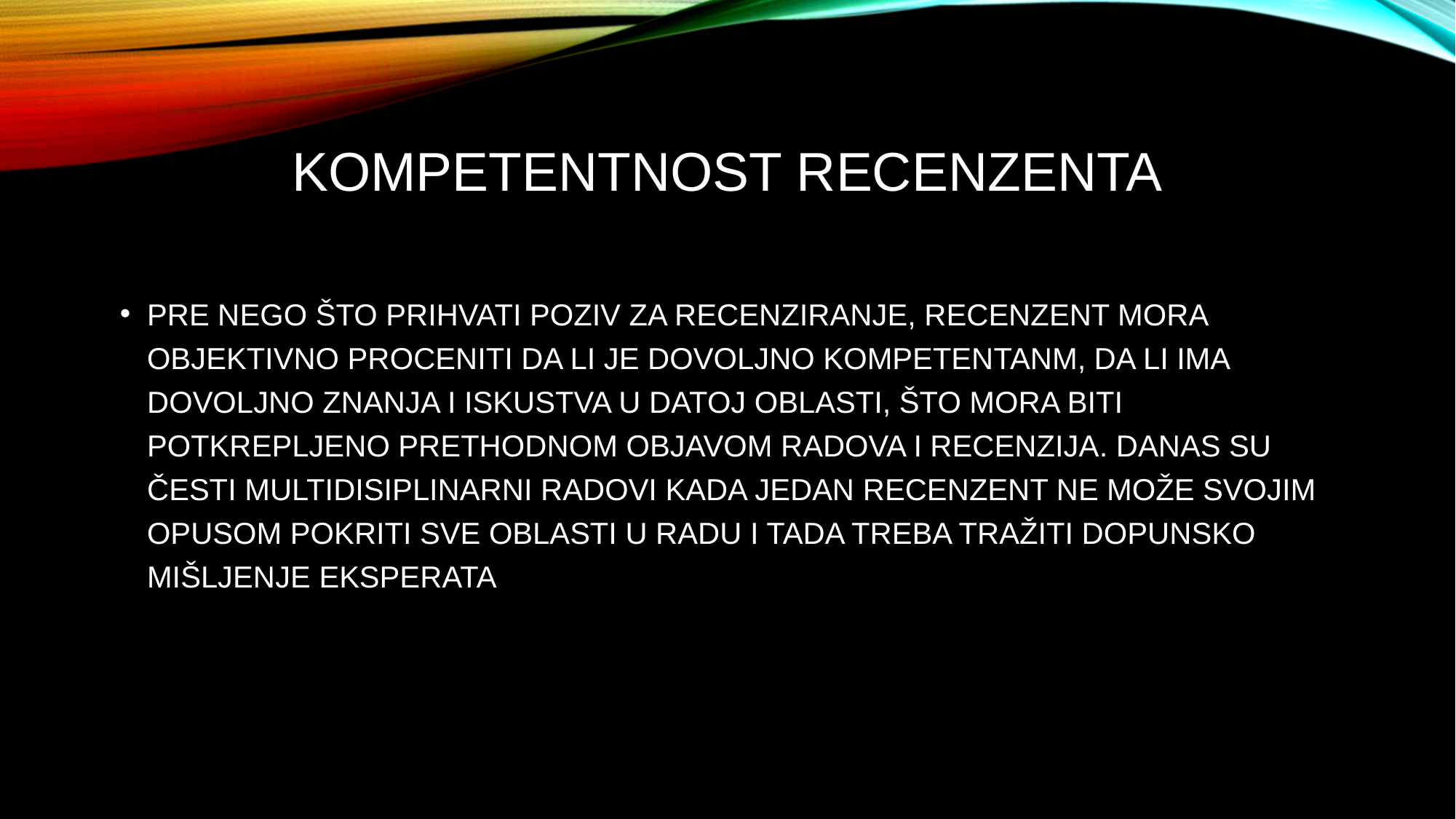

KOMPETENTNOST RECENZENTA
Pre nego ŠTO prihvati poziv za recenziranje, recenzent mora OBJEKTIVNO PROCENITI DA LI JE DOVOLJNO KOMPETENTANM, DA LI IMA DOVOLJNO ZNANJA I ISKUSTVA U DATOJ OBLASTI, ŠTO MORA BITI POTKREPLJENO PRETHODNOM OBJAVOM RADOVA I RECENZIJA. DANAS SU ČESTI MULTIDISIPLINARNI RADOVI KADA JEDAN RECENZENT NE MOŽE SVOJIM OPUSOM POKRITI SVE OBLASTI U RADU I TADA TREBA TRAŽITI DOPUNSKO MIŠLJENJE EKSPERATA